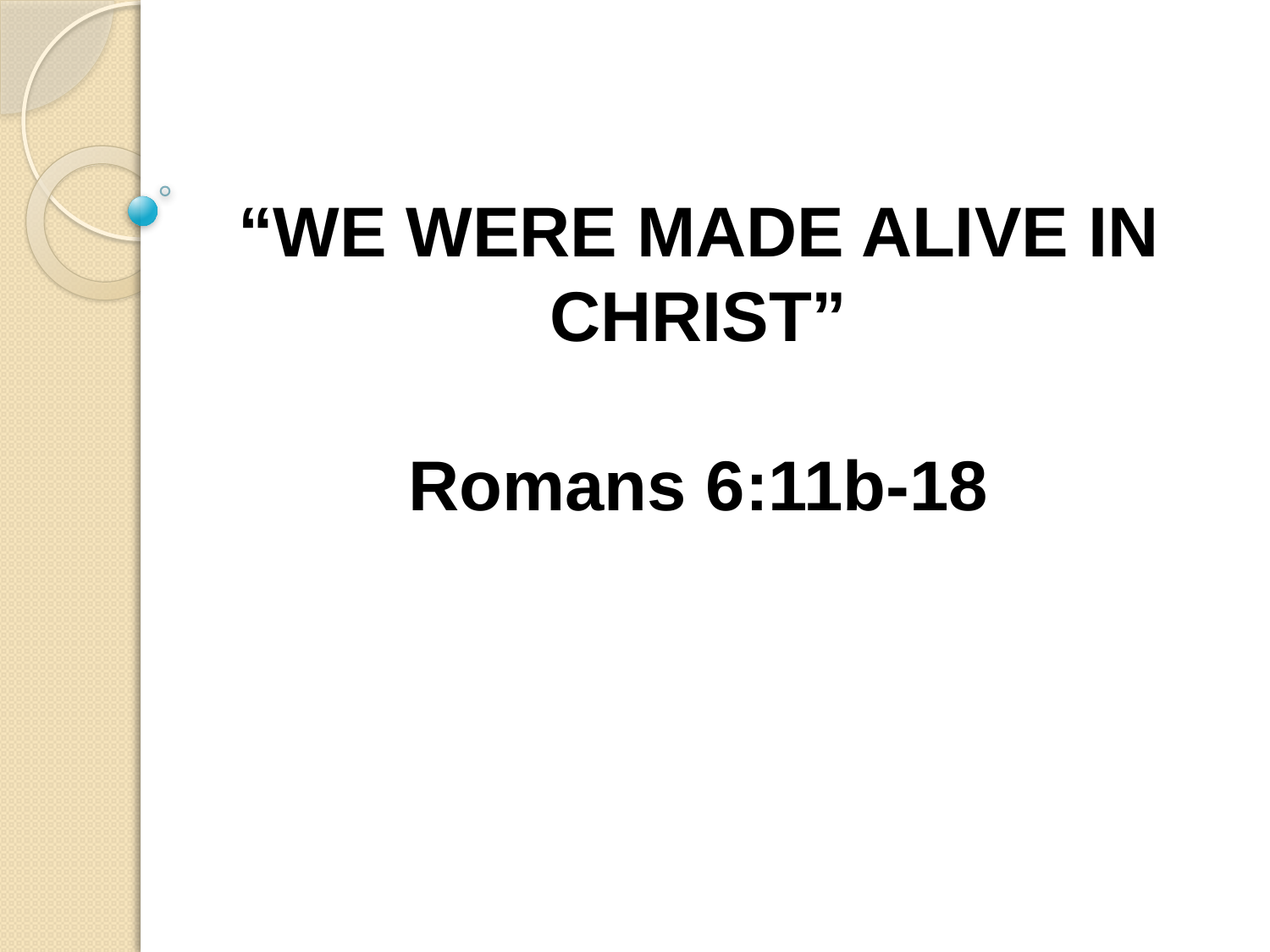

“WE WERE MADE ALIVE IN CHRIST”

Romans 6:11b-18